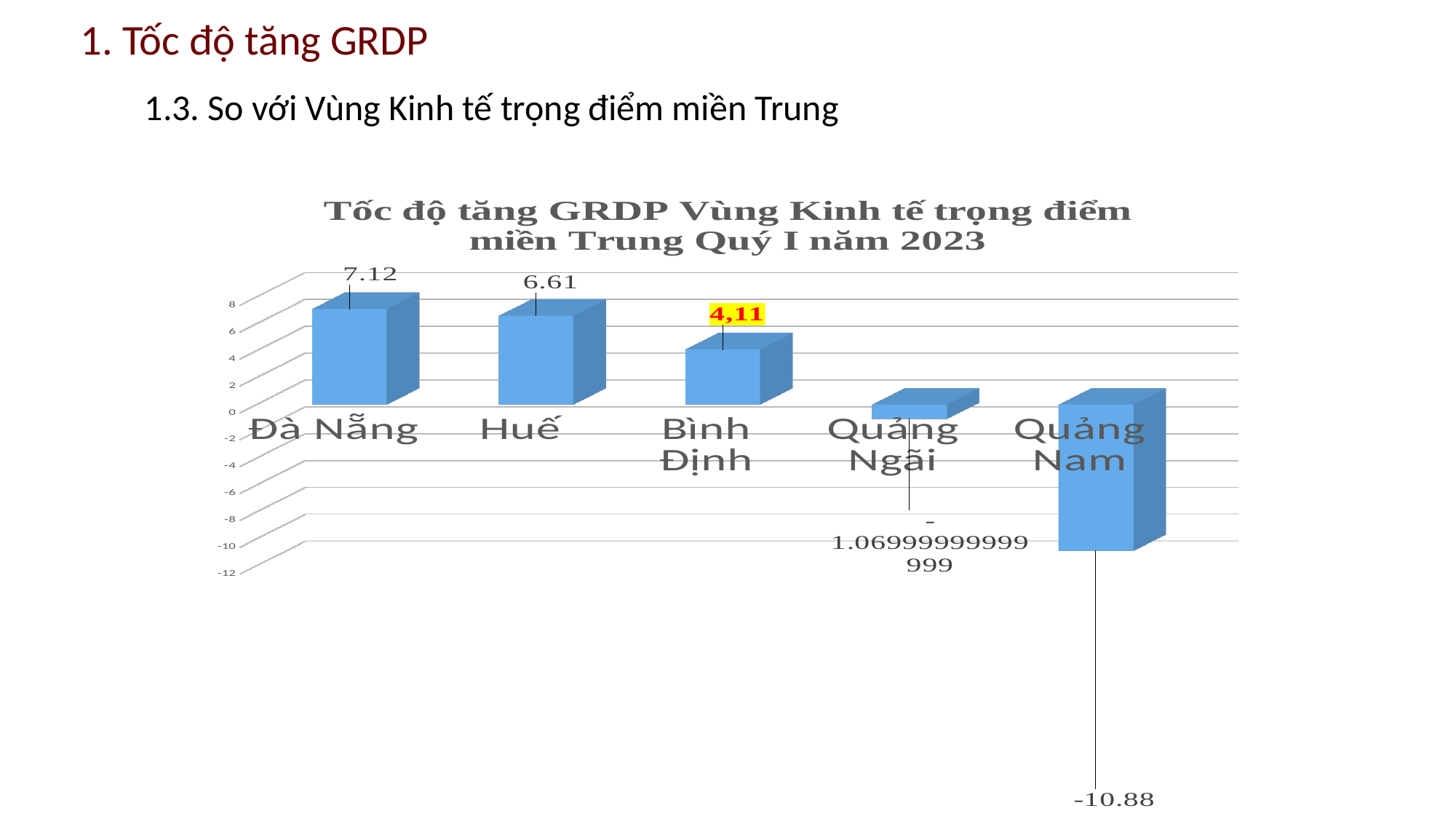

1. Tốc độ tăng GRDP

1.3. So với Vùng Kinh tế trọng điểm miền Trung

[unsupported chart]